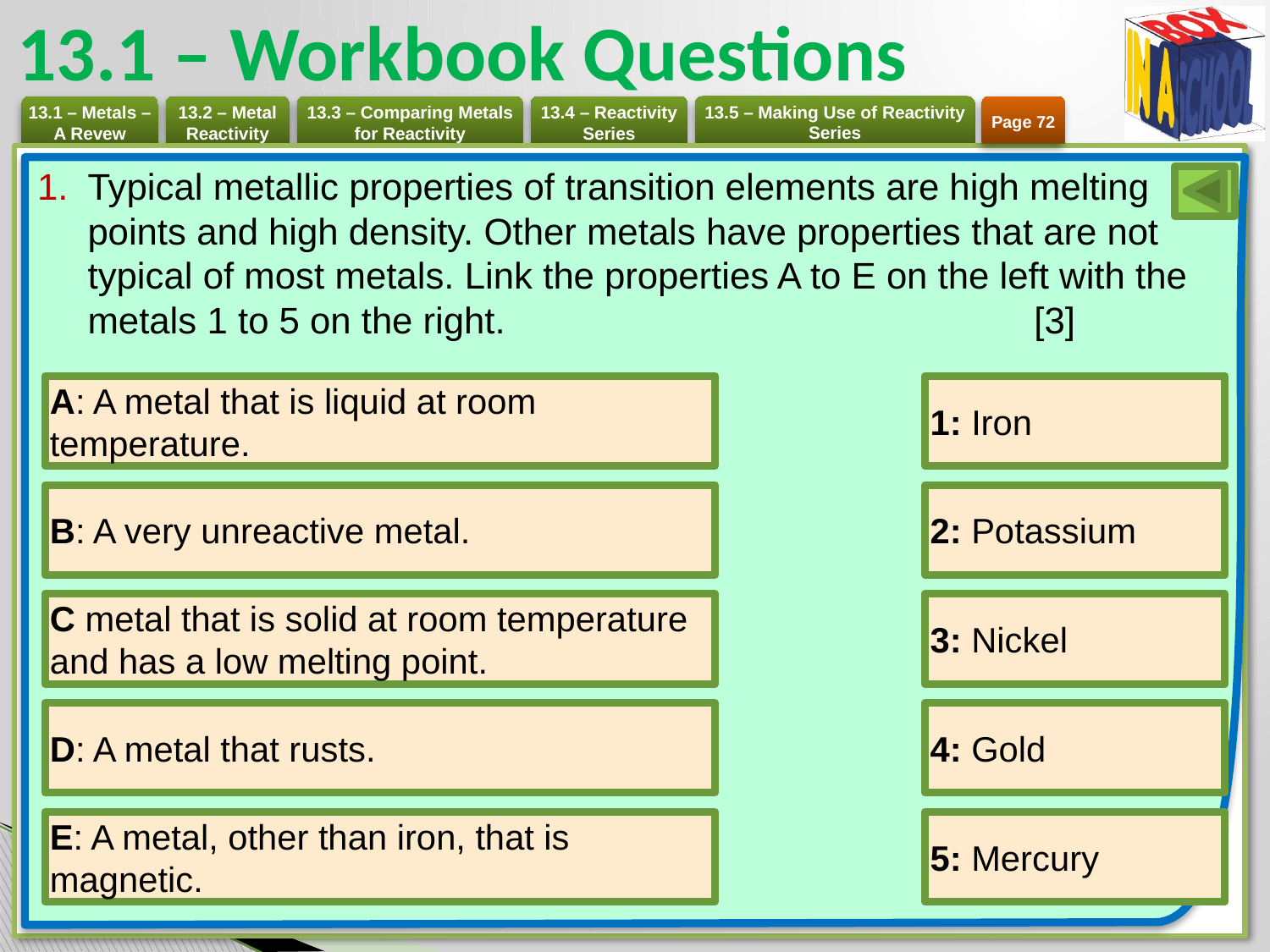

# 13.1 – Workbook Questions
Page 72
Typical metallic properties of transition elements are high melting points and high density. Other metals have properties that are not typical of most metals. Link the properties A to E on the left with the metals 1 to 5 on the right.				[3]

A: A metal that is liquid at room temperature.

1: Iron

B: A very unreactive metal.
2: Potassium
C metal that is solid at room temperature and has a low melting point.
3: Nickel
D: A metal that rusts.
4: Gold
E: A metal, other than iron, that is magnetic.
5: Mercury